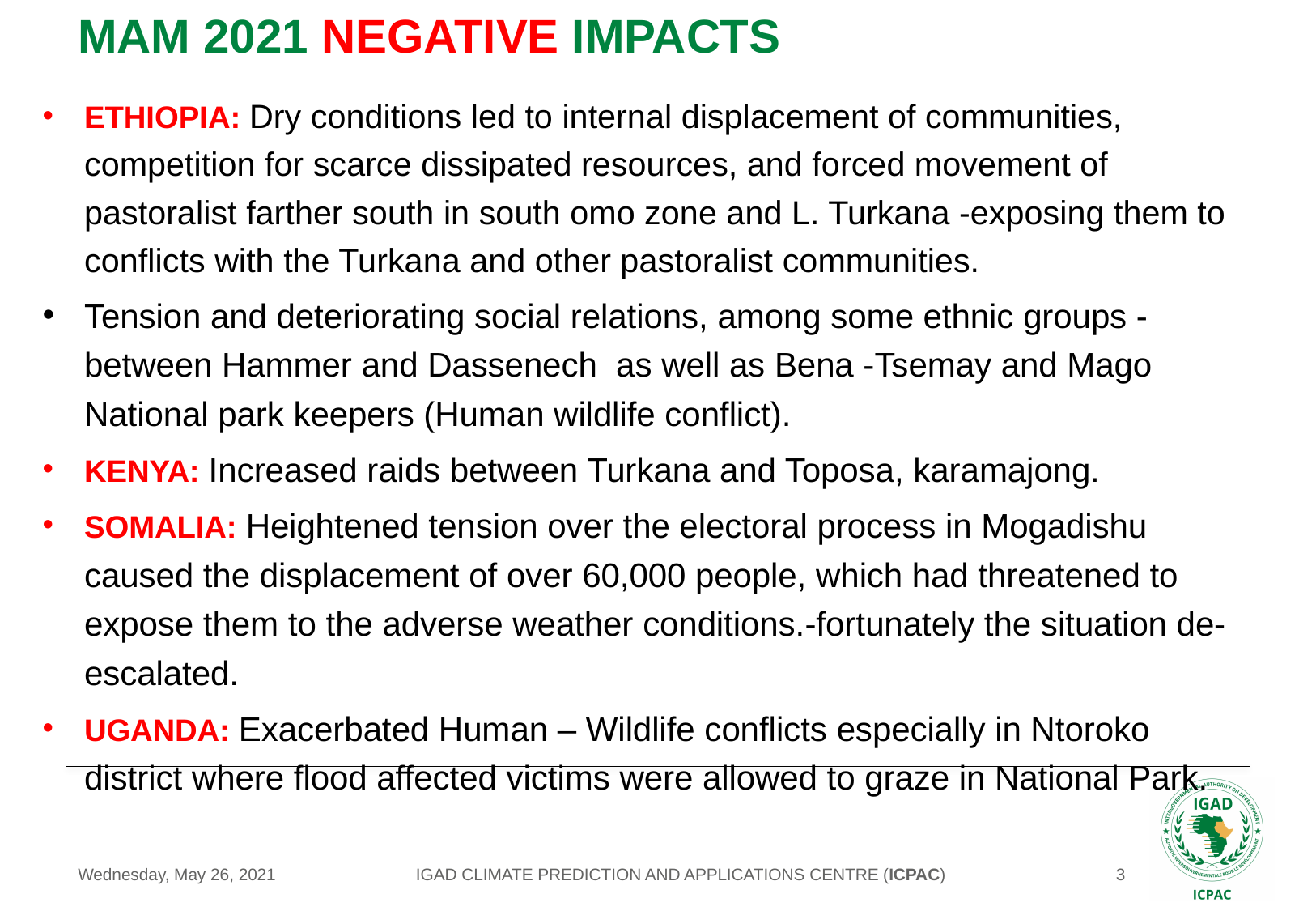

# mam 2021 NEGATIVE IMPACTS
ETHIOPIA: Dry conditions led to internal displacement of communities, competition for scarce dissipated resources, and forced movement of pastoralist farther south in south omo zone and L. Turkana -exposing them to conflicts with the Turkana and other pastoralist communities.
Tension and deteriorating social relations, among some ethnic groups -between Hammer and Dassenech  as well as Bena -Tsemay and Mago National park keepers (Human wildlife conflict).
KENYA: Increased raids between Turkana and Toposa, karamajong.
SOMALIA: Heightened tension over the electoral process in Mogadishu caused the displacement of over 60,000 people, which had threatened to expose them to the adverse weather conditions.-fortunately the situation de-escalated.
UGANDA: Exacerbated Human – Wildlife conflicts especially in Ntoroko district where flood affected victims were allowed to graze in National Park.

IGAD CLIMATE PREDICTION AND APPLICATIONS CENTRE (ICPAC)
Wednesday, May 26, 2021
3